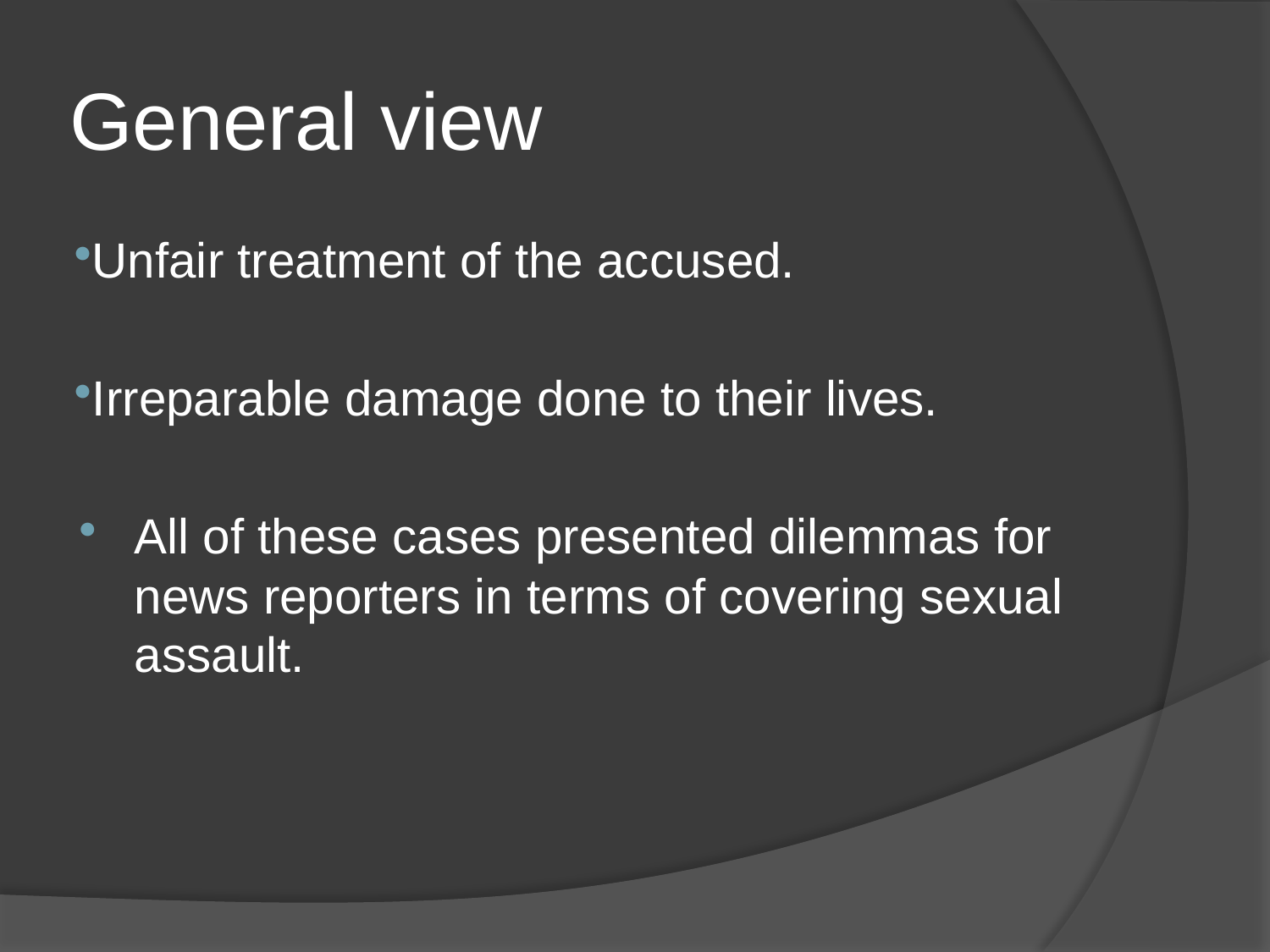

# General view
Unfair treatment of the accused.

Irreparable damage done to their lives.

All of these cases presented dilemmas for news reporters in terms of covering sexual assault.